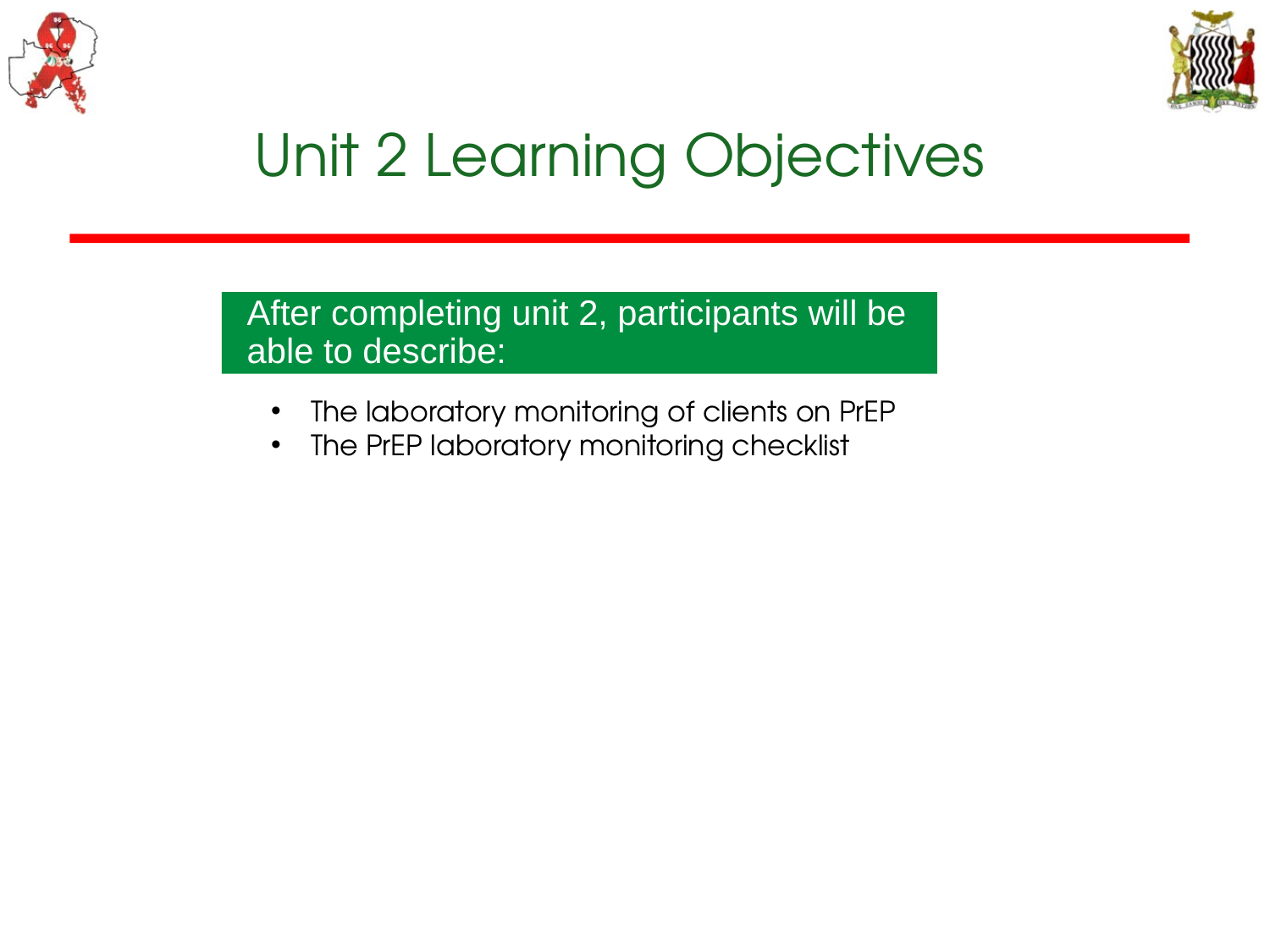

# Unit 2 Learning Objectives
After completing unit 2, participants will be able to describe:​

The laboratory monitoring of clients on PrEP
The PrEP laboratory monitoring checklist